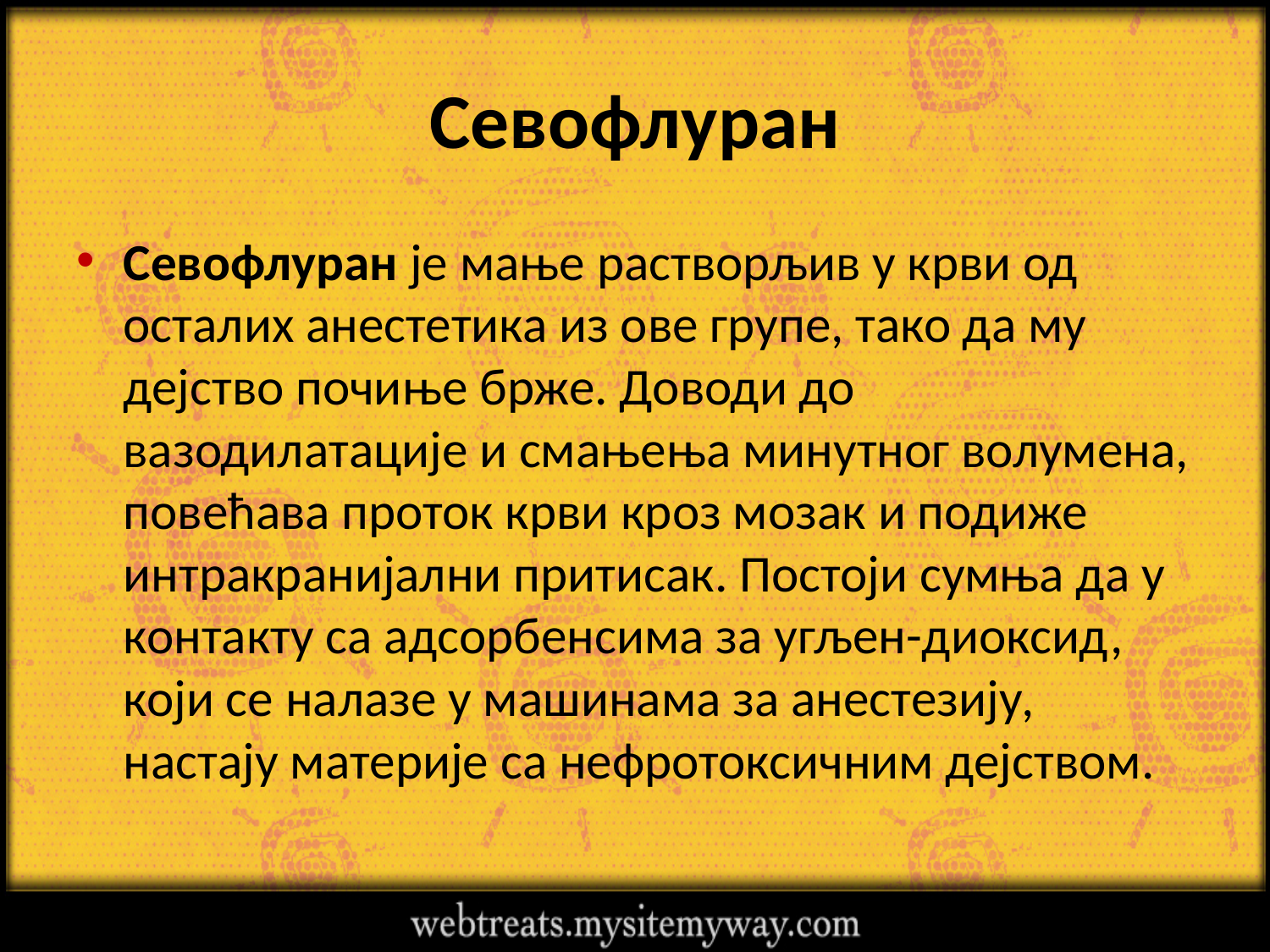

# Севофлуран
Севофлуран је мање растворљив у крви од осталих анестетика из ове групе, тако да му дејство почиње брже. Доводи до вазодилатације и смањења минутног волумена, повећава проток крви кроз мозак и подиже интракранијални притисак. Постоји сумња да у контакту са адсорбенсима за угљен-диоксид, који се налазе у машинама за анестезију, настају материје са нефротоксичним дејством.